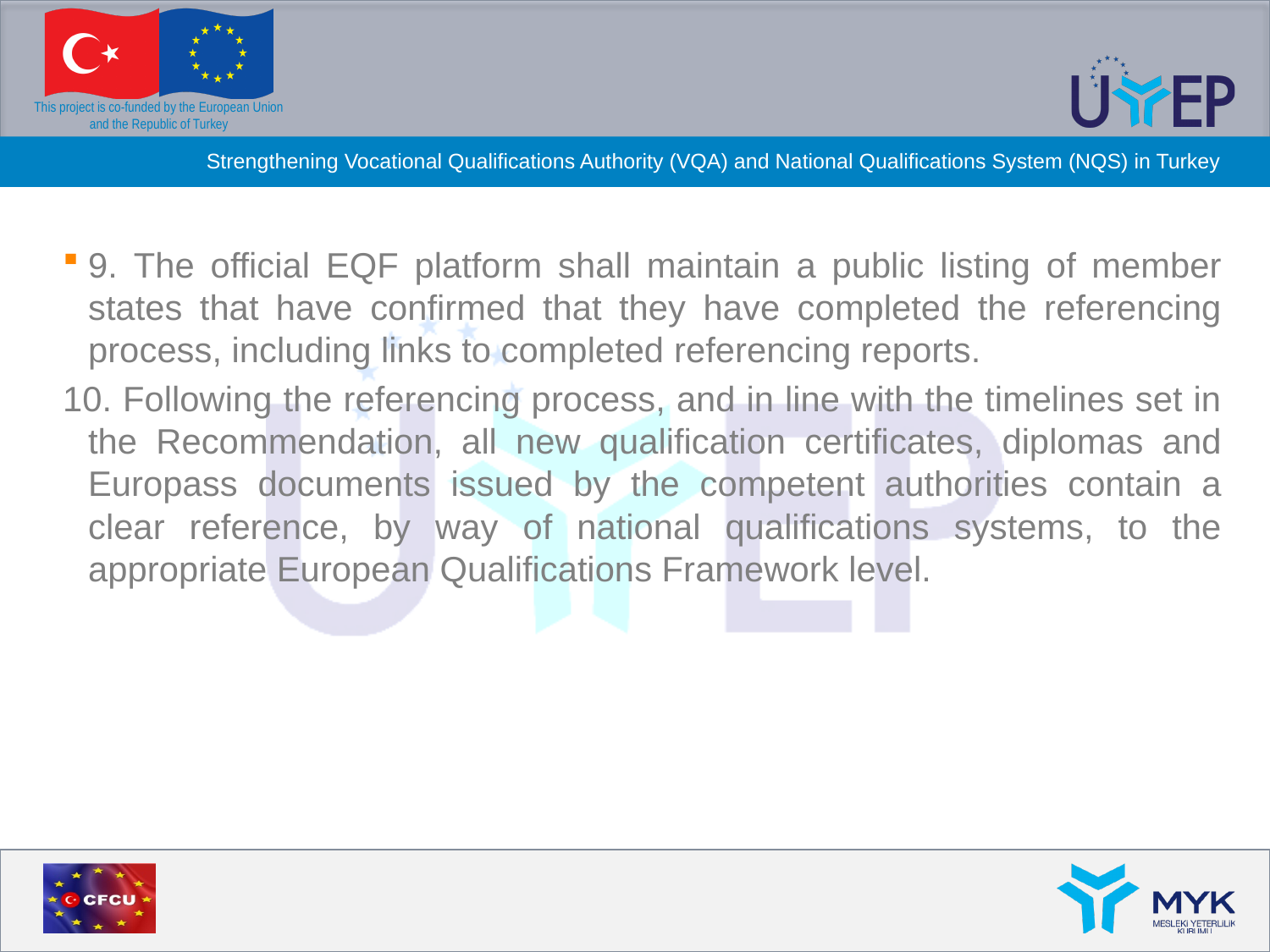

9. The official EQF platform shall maintain a public listing of member states that have confirmed that they have completed the referencing process, including links to completed referencing reports.
10. Following the referencing process, and in line with the timelines set in the Recommendation, all new qualification certificates, diplomas and Europass documents issued by the competent authorities contain a clear reference, by way of national qualifications systems, to the appropriate European Qualifications Framework level.